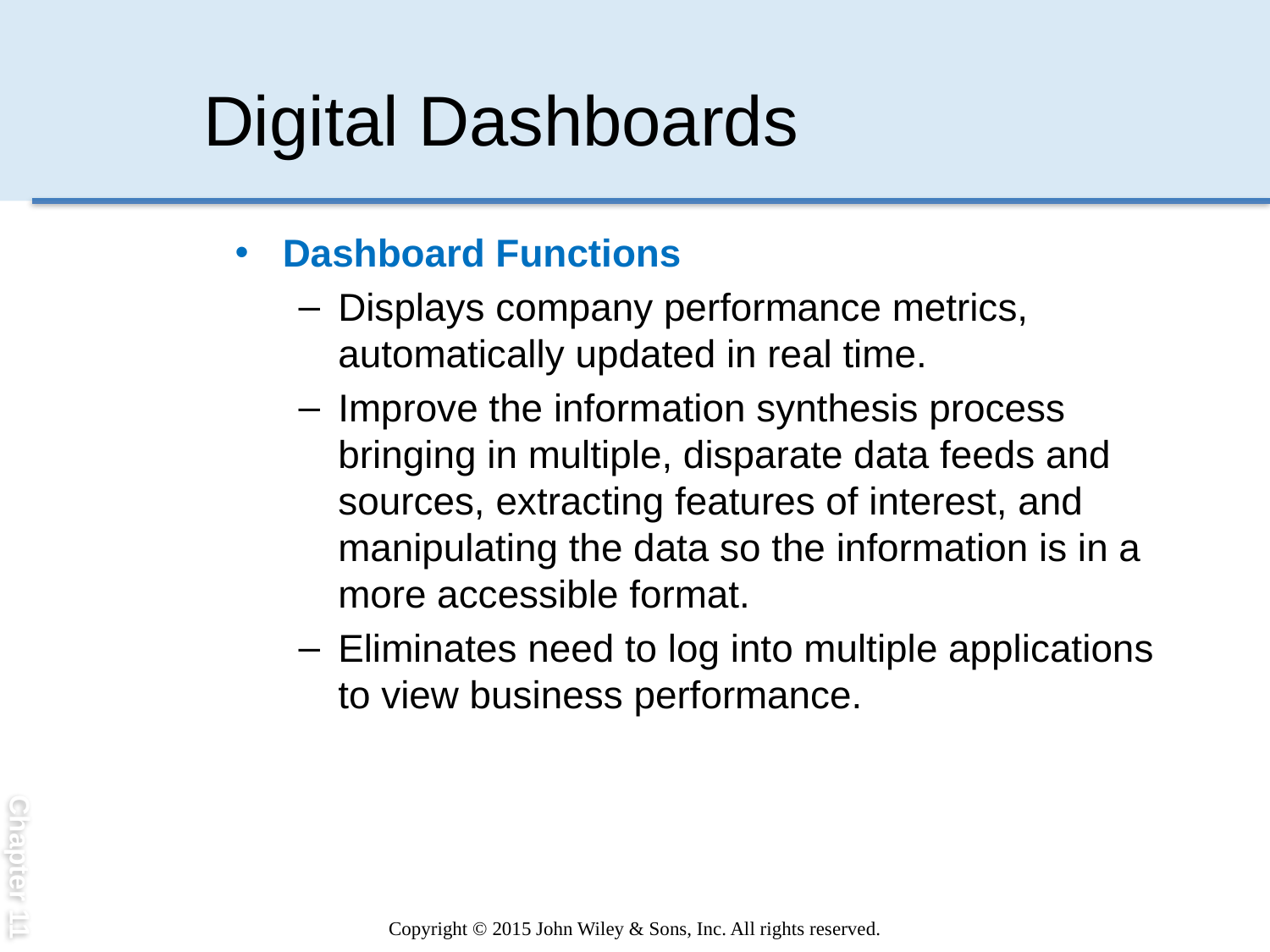

Chapter 11
# Digital Dashboards
Dashboard Functions
Displays company performance metrics, automatically updated in real time.
Improve the information synthesis process bringing in multiple, disparate data feeds and sources, extracting features of interest, and manipulating the data so the information is in a more accessible format.
Eliminates need to log into multiple applications to view business performance.